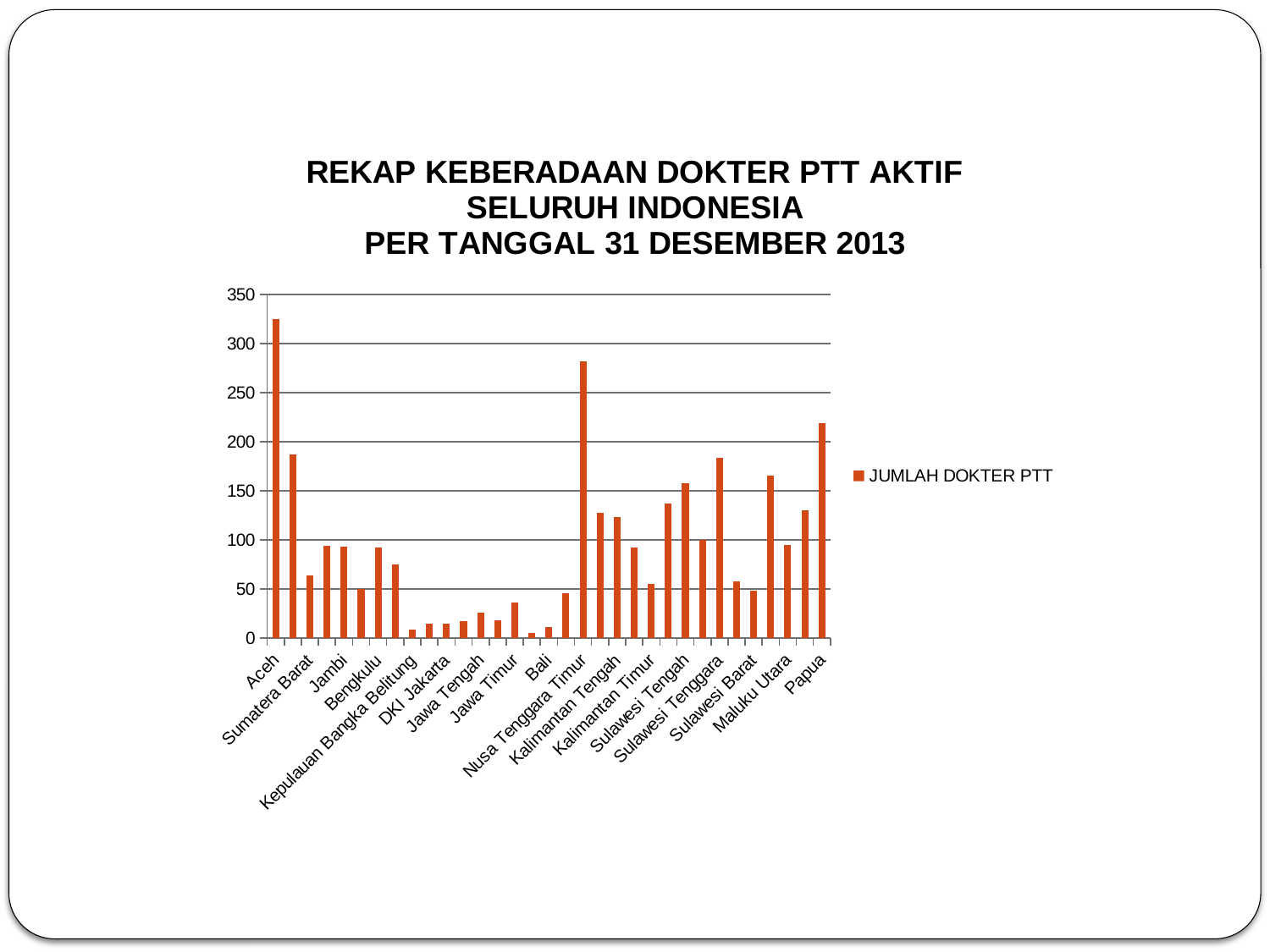

### Chart: REKAP KEBERADAAN DOKTER PTT AKTIF
SELURUH INDONESIA
PER TANGGAL 31 DESEMBER 2013

| Category | JUMLAH DOKTER PTT |
|---|---|
| Aceh | 325.0 |
| Sumatera Utara | 187.0 |
| Sumatera Barat | 64.0 |
| Riau | 94.0 |
| Jambi | 93.0 |
| Sumatera Selatan | 50.0 |
| Bengkulu | 92.0 |
| Lampung | 75.0 |
| Kepulauan Bangka Belitung | 9.0 |
| Kepulauan Riau | 15.0 |
| DKI Jakarta | 15.0 |
| Jawa Barat | 17.0 |
| Jawa Tengah | 26.0 |
| D I Yogyakarta | 18.0 |
| Jawa Timur | 36.0 |
| Banten | 5.0 |
| Bali | 11.0 |
| Nusa Tenggara Barat | 46.0 |
| Nusa Tenggara Timur | 282.0 |
| Kalimantan Barat | 128.0 |
| Kalimantan Tengah | 123.0 |
| Kalimantan Selatan | 92.0 |
| Kalimantan Timur | 55.0 |
| Sulawesi Utara | 137.0 |
| Sulawesi Tengah | 158.0 |
| Sulawesi Selatan | 100.0 |
| Sulawesi Tenggara | 184.0 |
| Gorontalo | 58.0 |
| Sulawesi Barat | 48.0 |
| Maluku | 166.0 |
| Maluku Utara | 95.0 |
| Papua Barat | 130.0 |
| Papua | 219.0 |